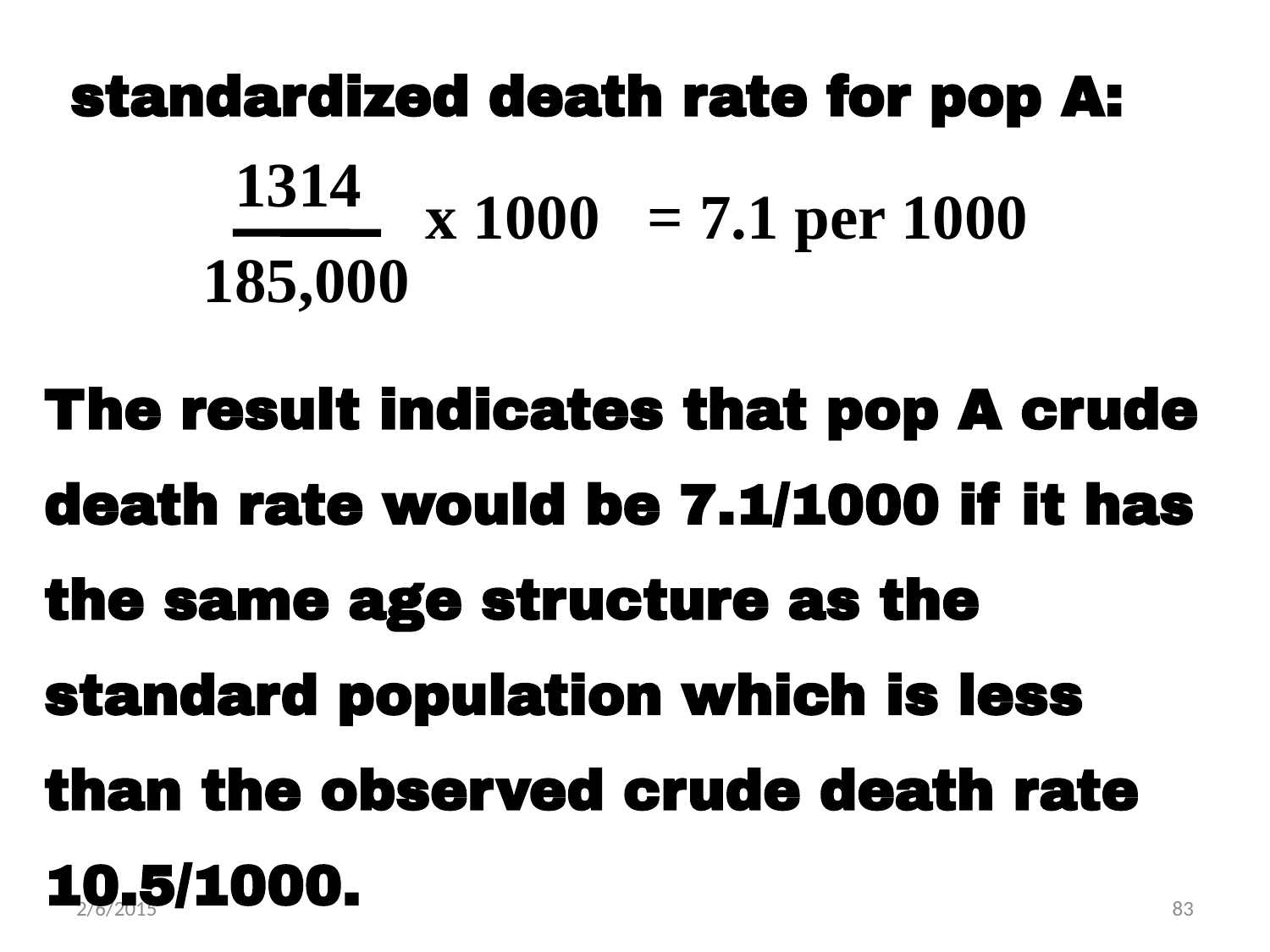

standardized death rate for pop A:
1314
x 1000
= 7.1 per 1000
185,000
The result indicates that pop A crude death rate would be 7.1/1000 if it has the same age structure as the standard population which is less than the observed crude death rate 10.5/1000.
2/6/2015
83